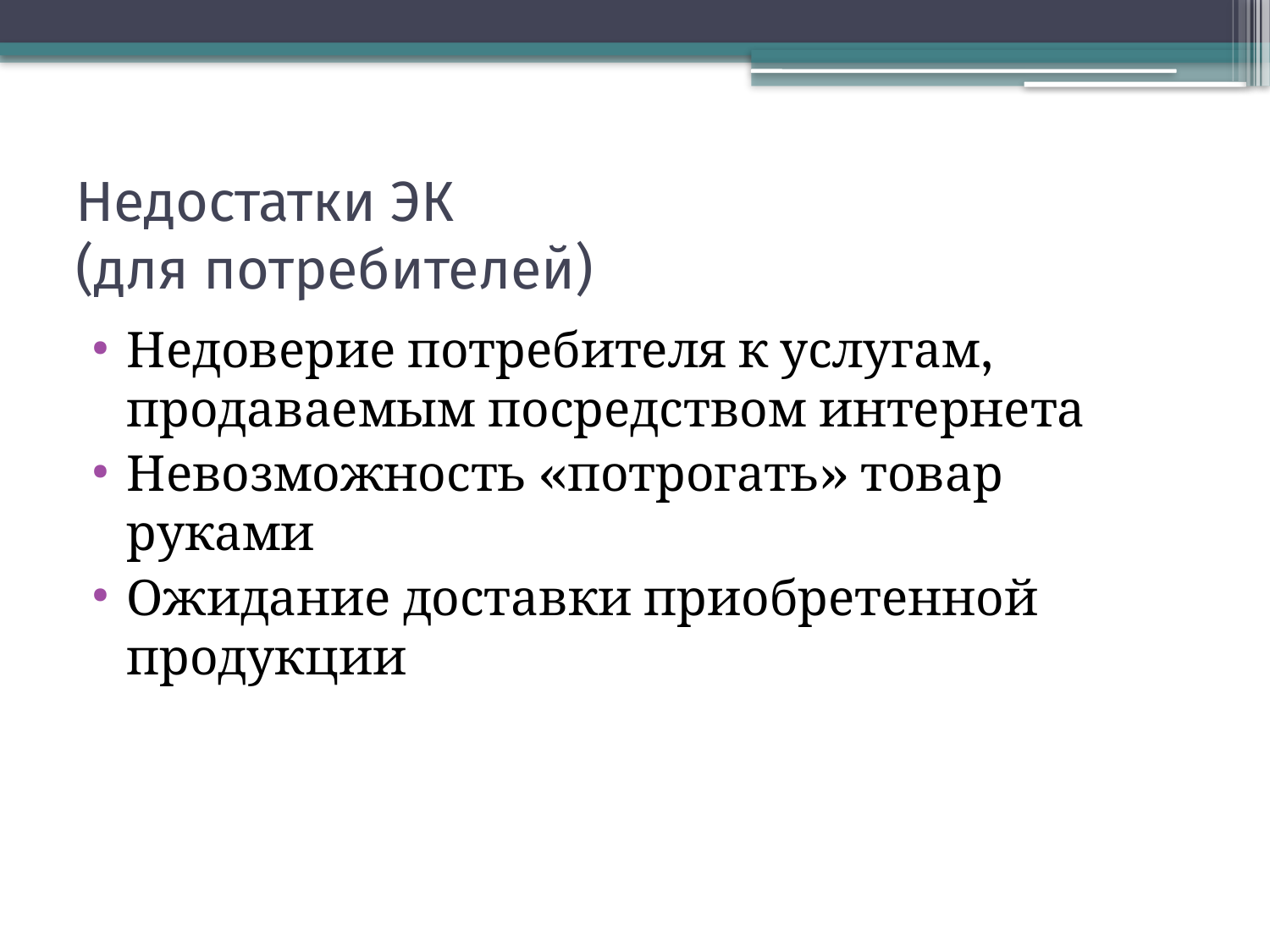

# Недостатки ЭК (для потребителей)
Недоверие потребителя к услугам, продаваемым посредством интернета
Невозможность «потрогать» товар руками
Ожидание доставки приобретенной продукции